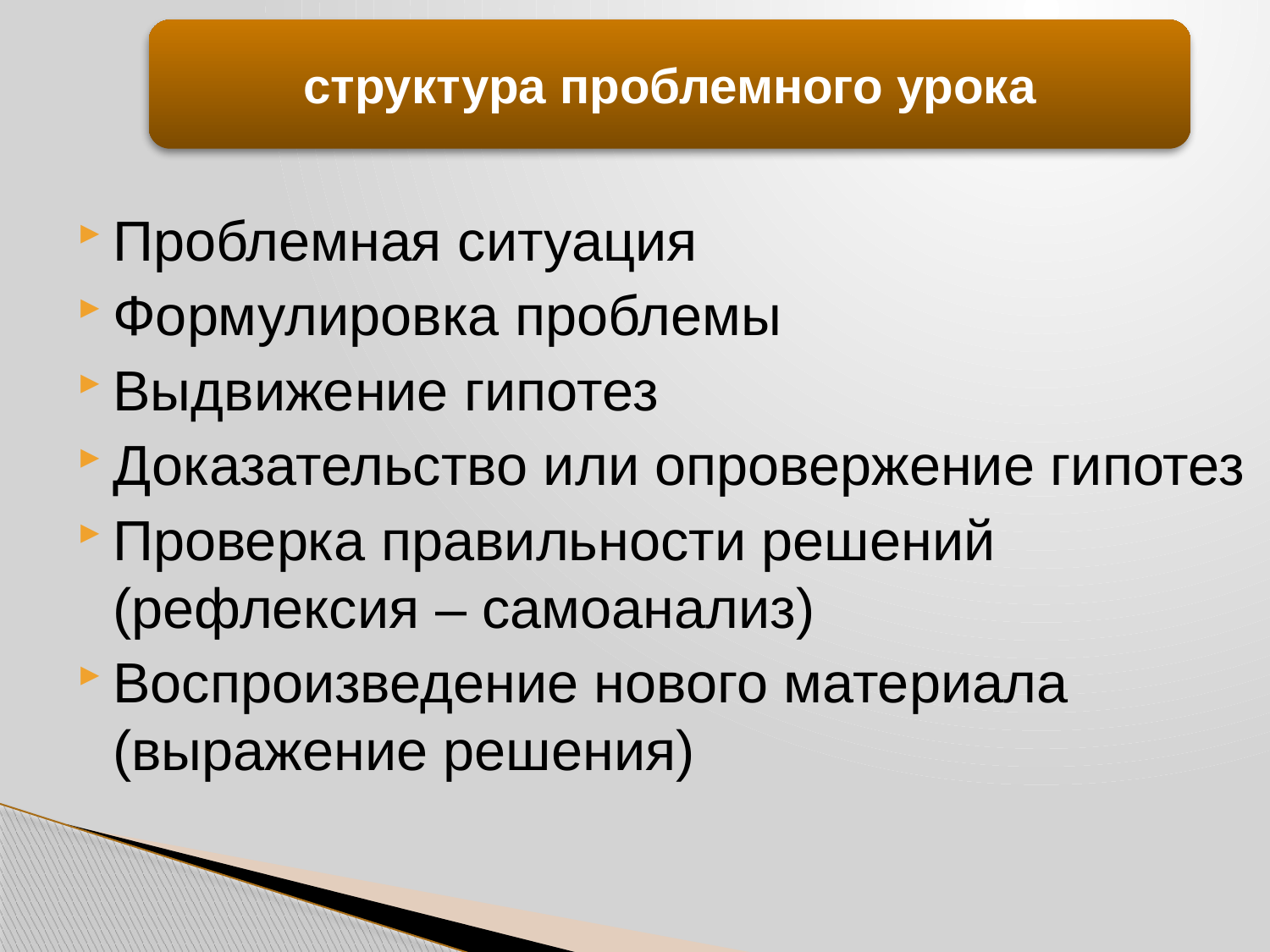

структура проблемного урока
Проблемная ситуация
Формулировка проблемы
Выдвижение гипотез
Доказательство или опровержение гипотез
Проверка правильности решений (рефлексия – самоанализ)
Воспроизведение нового материала (выражение решения)